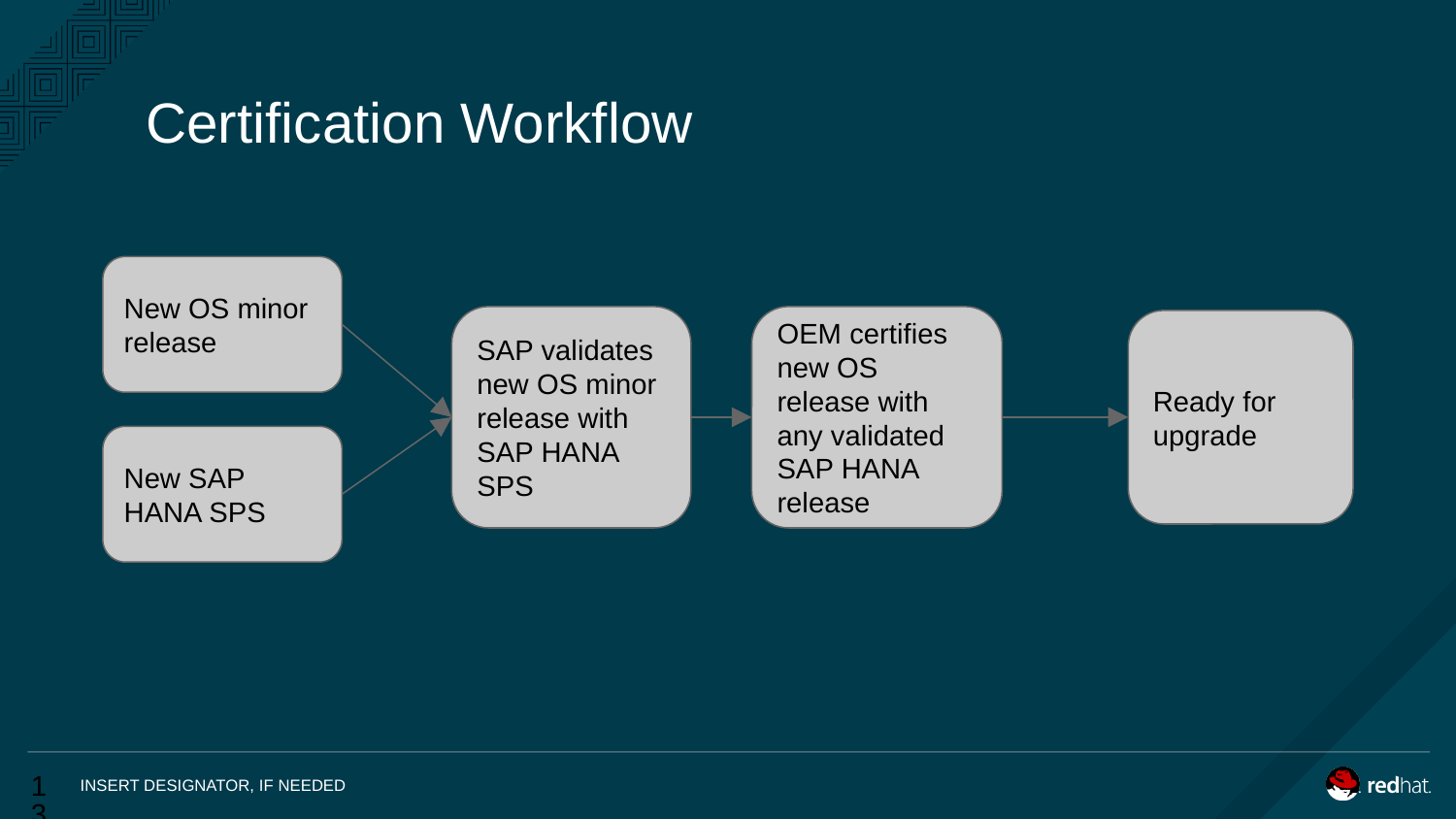

# Certification Workflow
New OS minor release
SAP validates new OS minor release with SAP HANA SPS
OEM certifies new OS release with any validated SAP HANA release
Ready for upgrade
New SAP HANA SPS
13